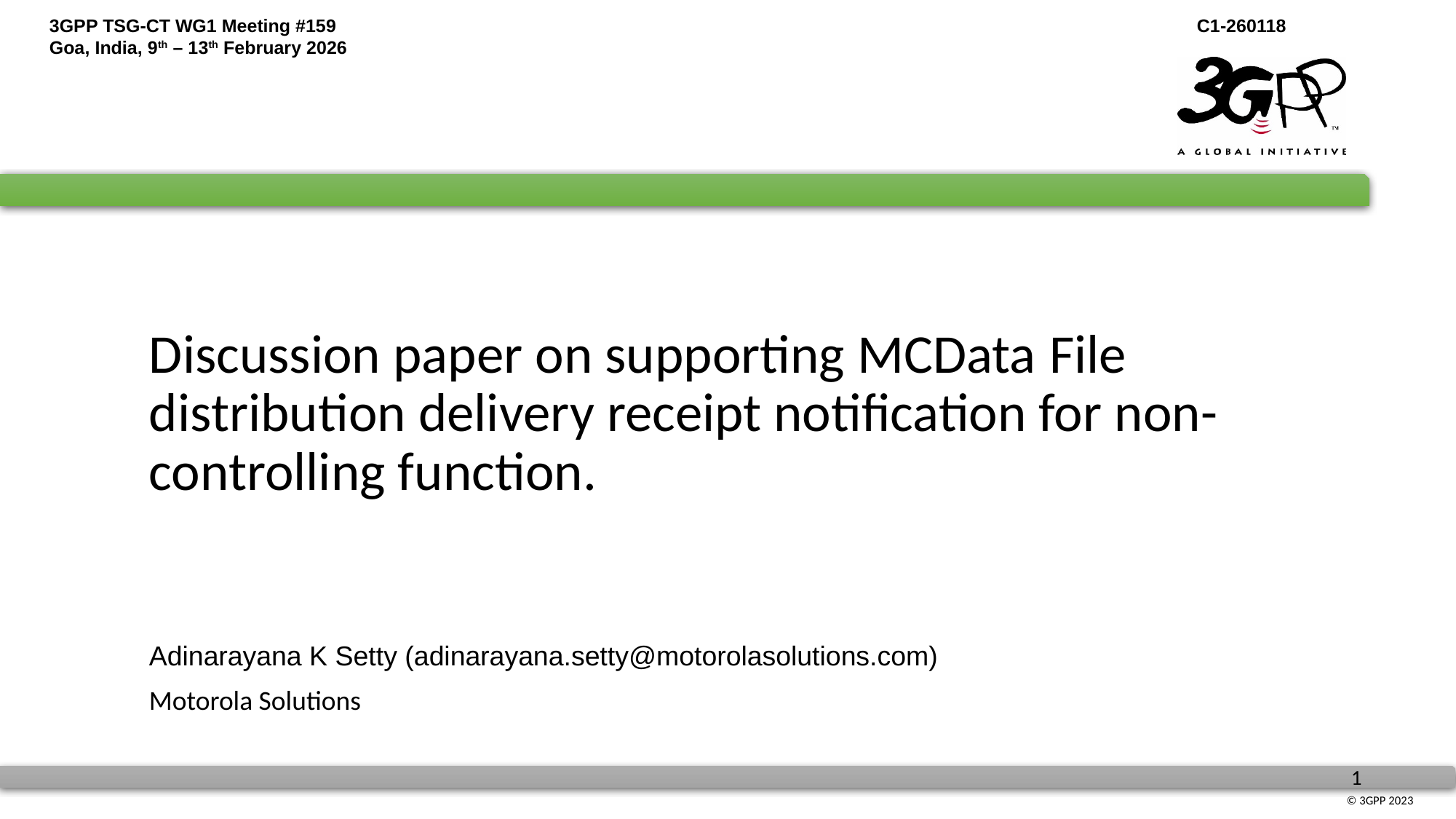

# Discussion paper on supporting MCData File distribution delivery receipt notification for non-controlling function.
Adinarayana K Setty (adinarayana.setty@motorolasolutions.com)
Motorola Solutions